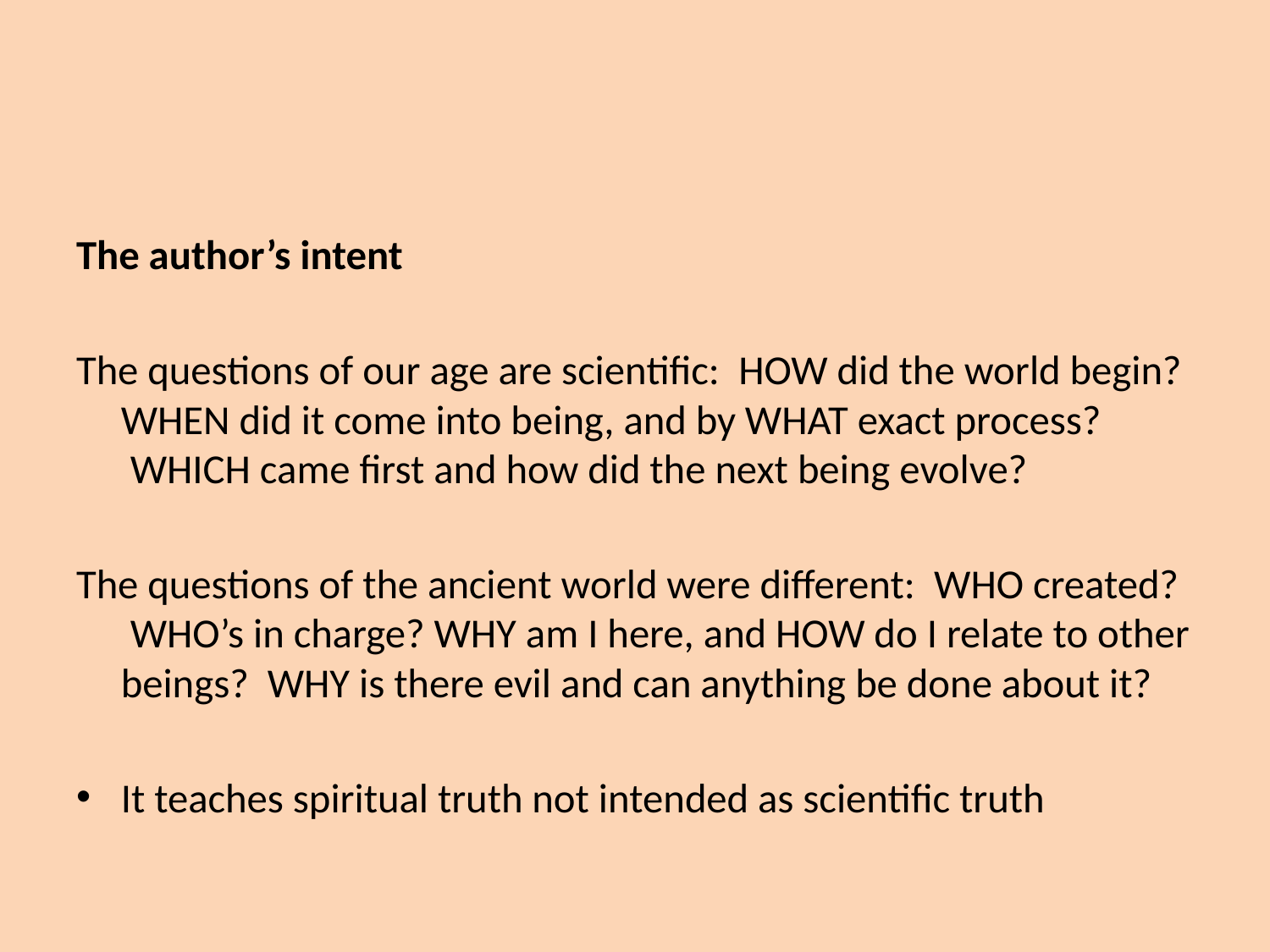

#
The author’s intent

The questions of our age are scientific:  HOW did the world begin? WHEN did it come into being, and by WHAT exact process?  WHICH came first and how did the next being evolve?

The questions of the ancient world were different:  WHO created?  WHO’s in charge? WHY am I here, and HOW do I relate to other beings?  WHY is there evil and can anything be done about it?

It teaches spiritual truth not intended as scientific truth